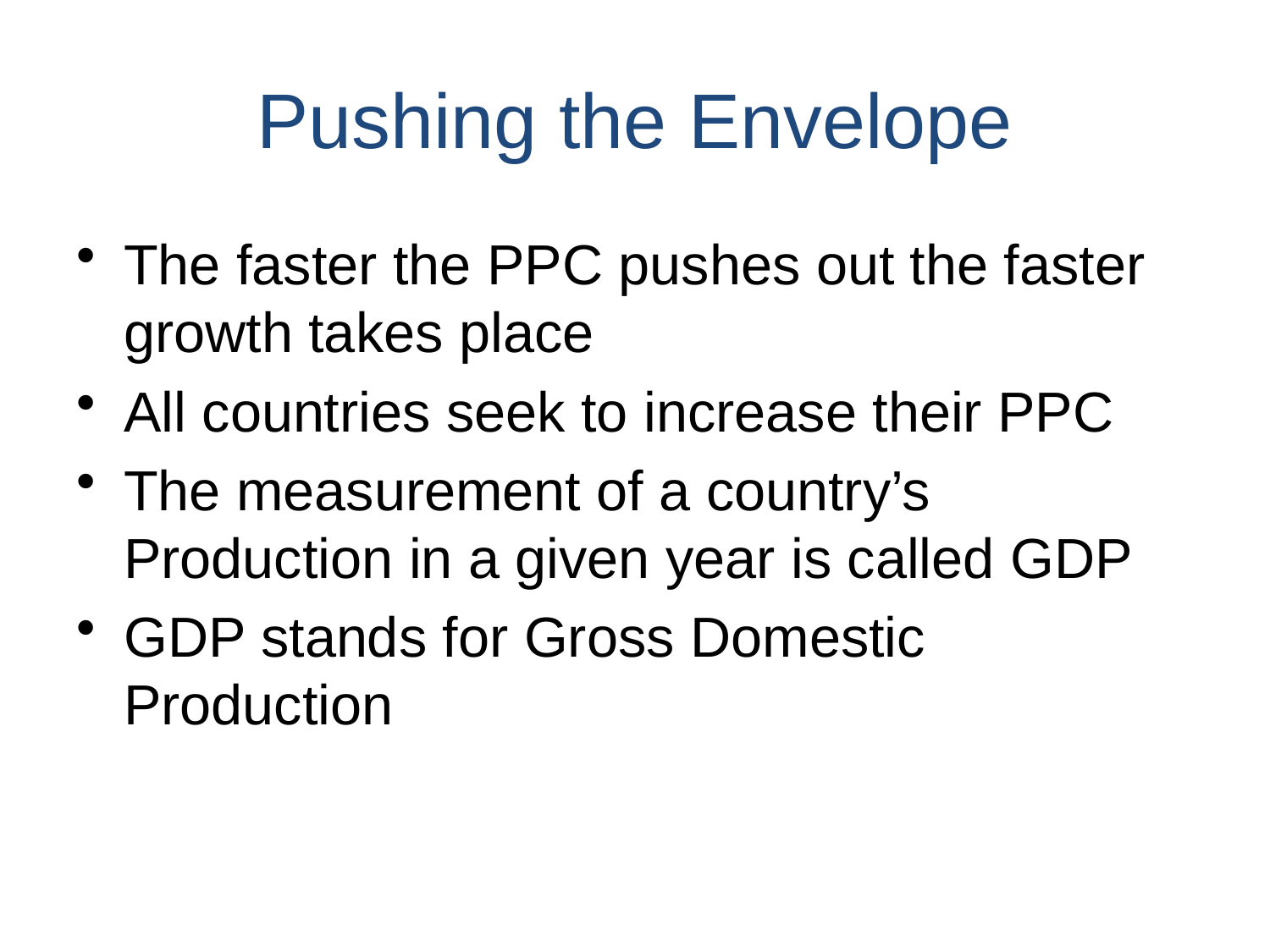

Pushing the Envelope
The faster the PPC pushes out the faster growth takes place
All countries seek to increase their PPC
The measurement of a country’s Production in a given year is called GDP
GDP stands for Gross Domestic Production